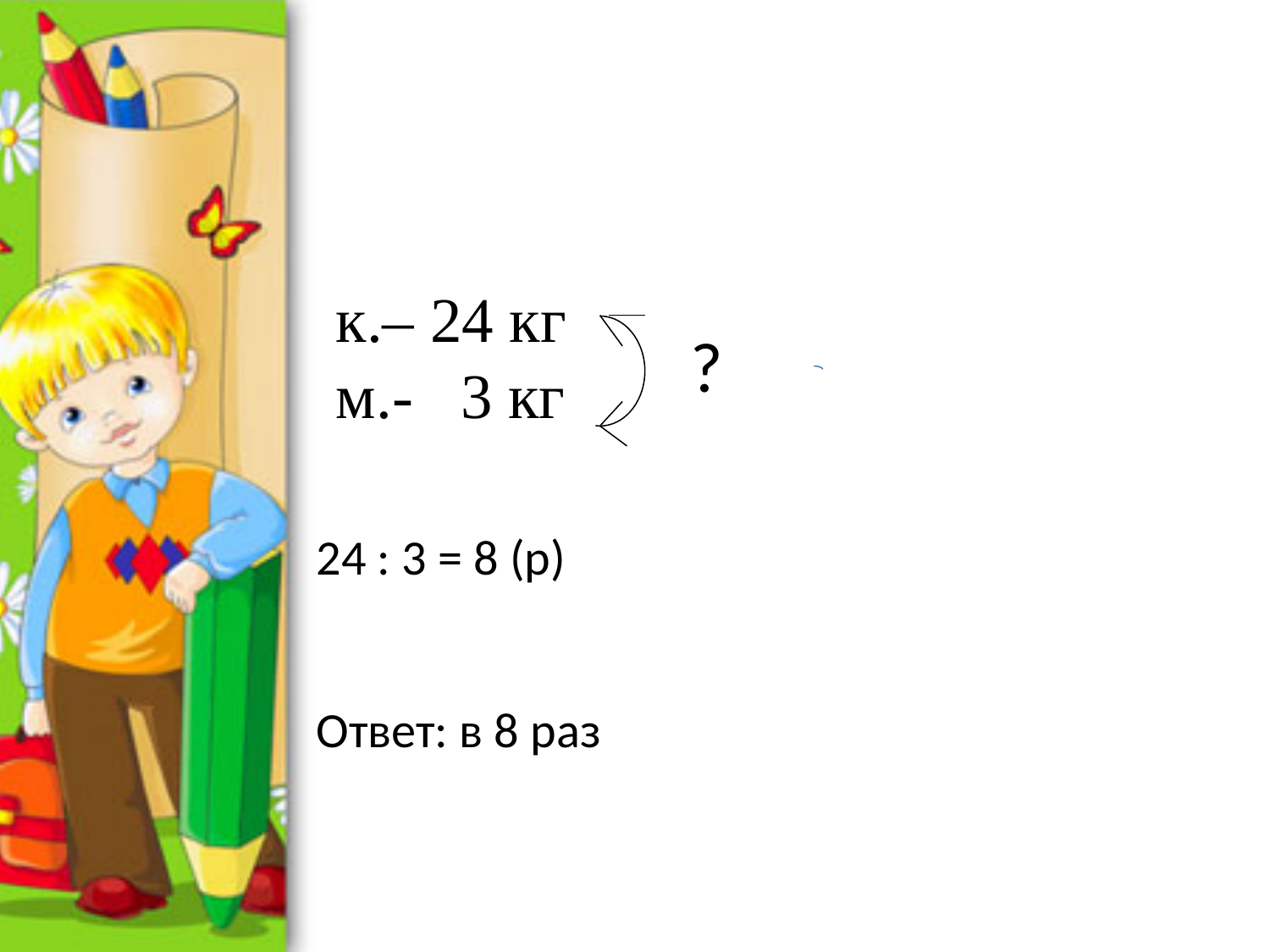

к.– 24 кг
м.-   3 кг

?

24 : 3 = 8 (р)

Ответ: в 8 раз